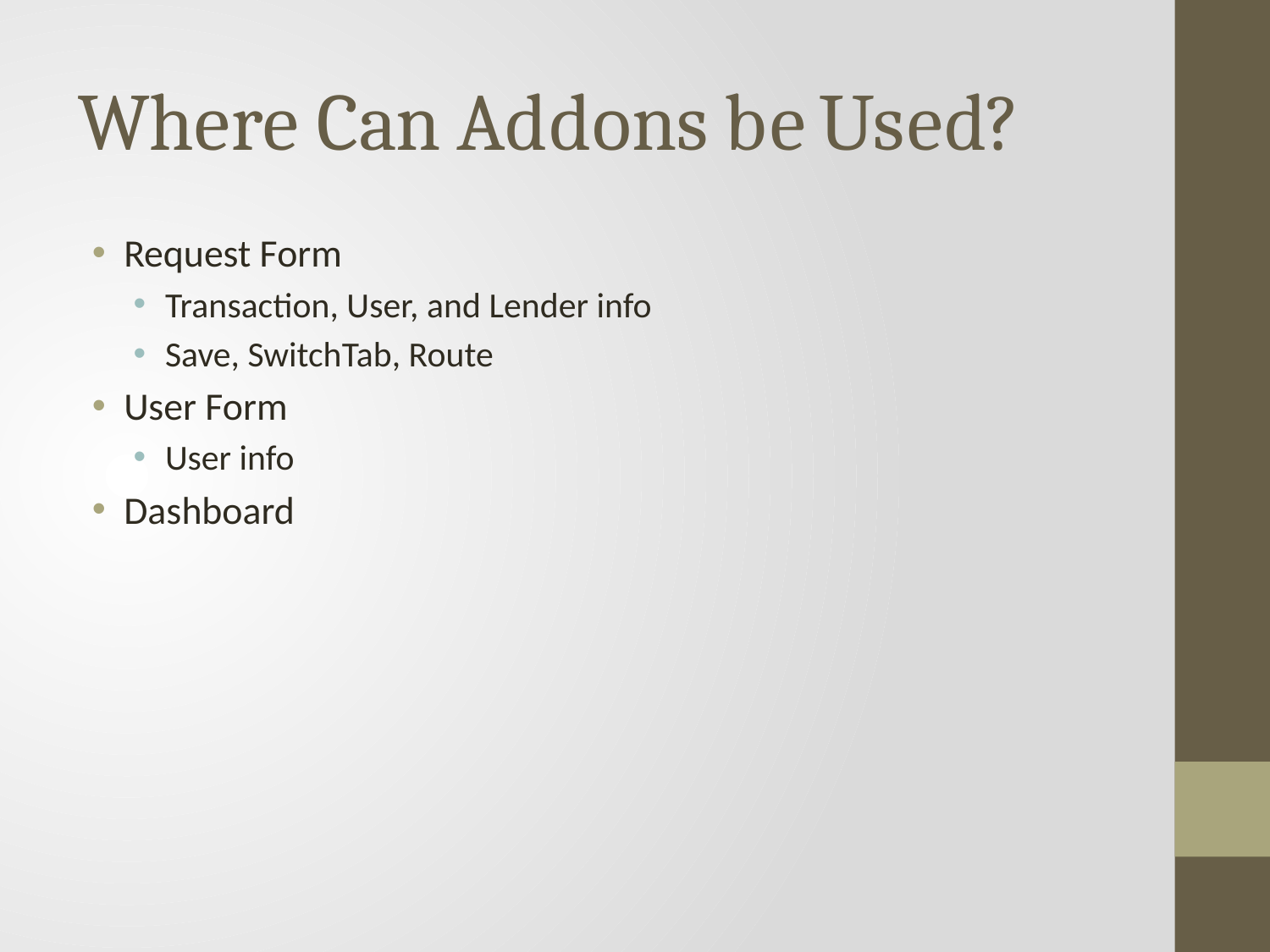

# Where Can Addons be Used?
Request Form
Transaction, User, and Lender info
Save, SwitchTab, Route
User Form
User info
Dashboard